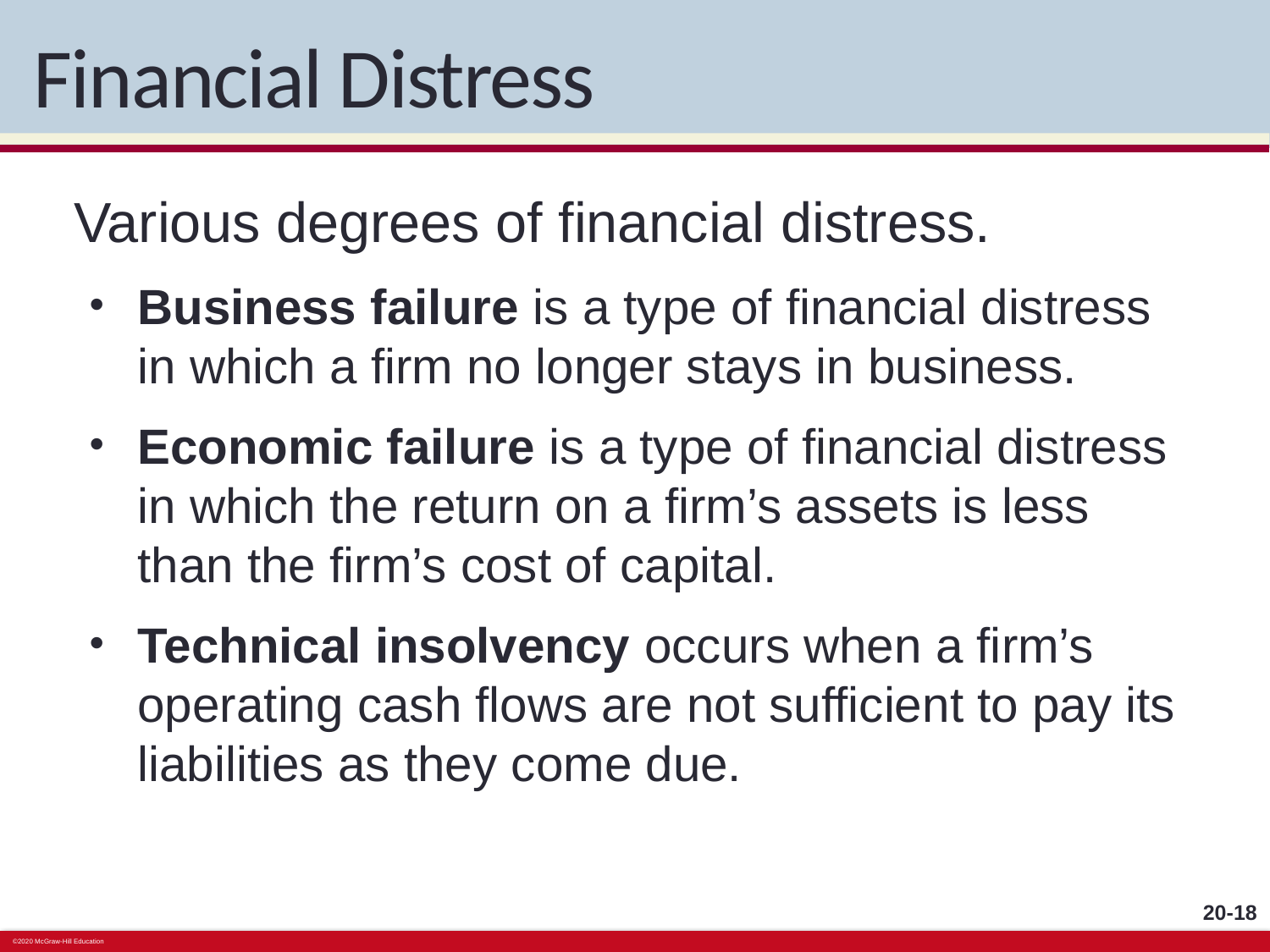

# Financial Distress
Various degrees of financial distress.
Business failure is a type of financial distress in which a firm no longer stays in business.
Economic failure is a type of financial distress in which the return on a firm’s assets is less than the firm’s cost of capital.
Technical insolvency occurs when a firm’s operating cash flows are not sufficient to pay its liabilities as they come due.